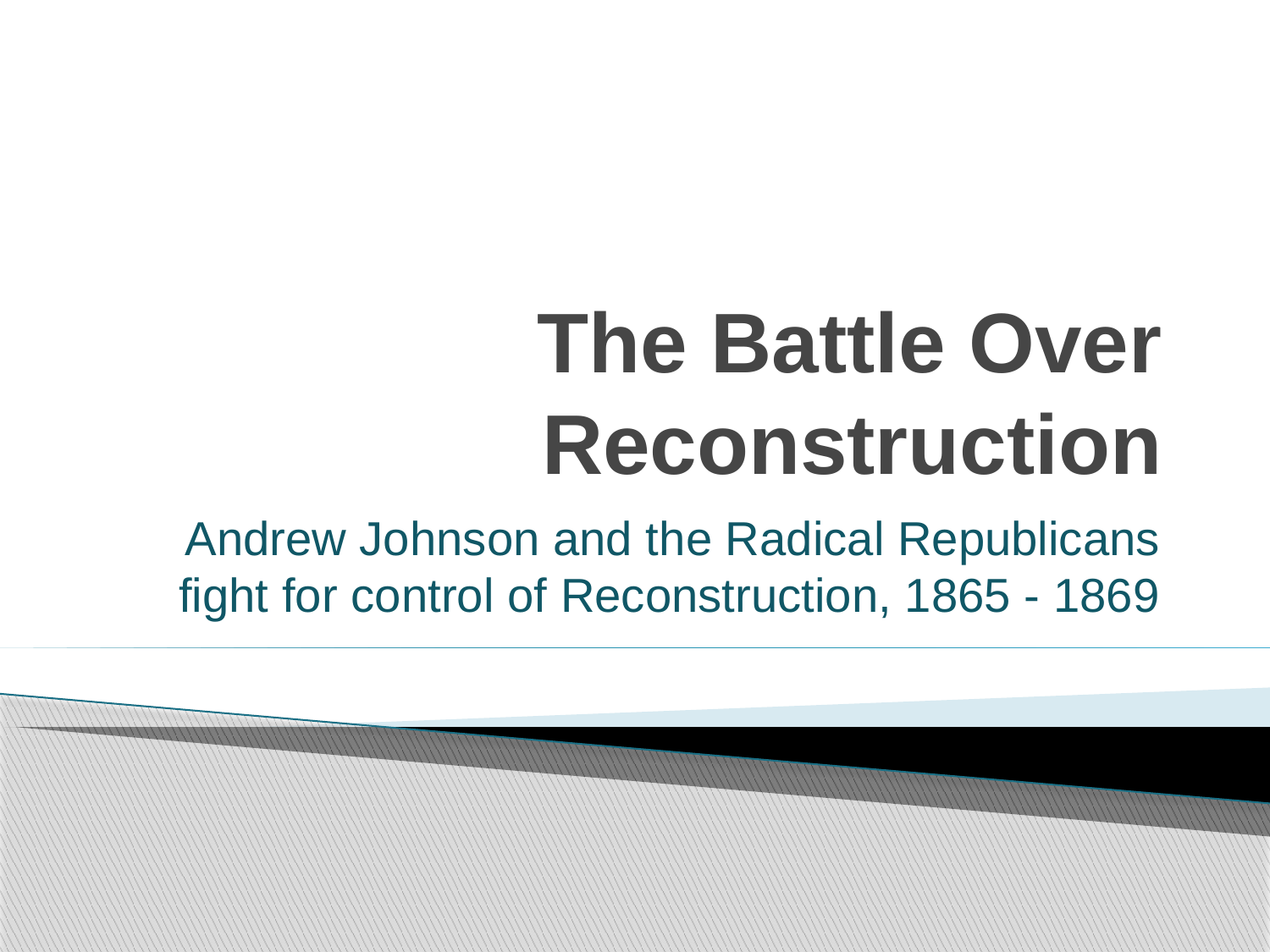

# The Battle Over Reconstruction
Andrew Johnson and the Radical Republicans fight for control of Reconstruction, 1865 - 1869